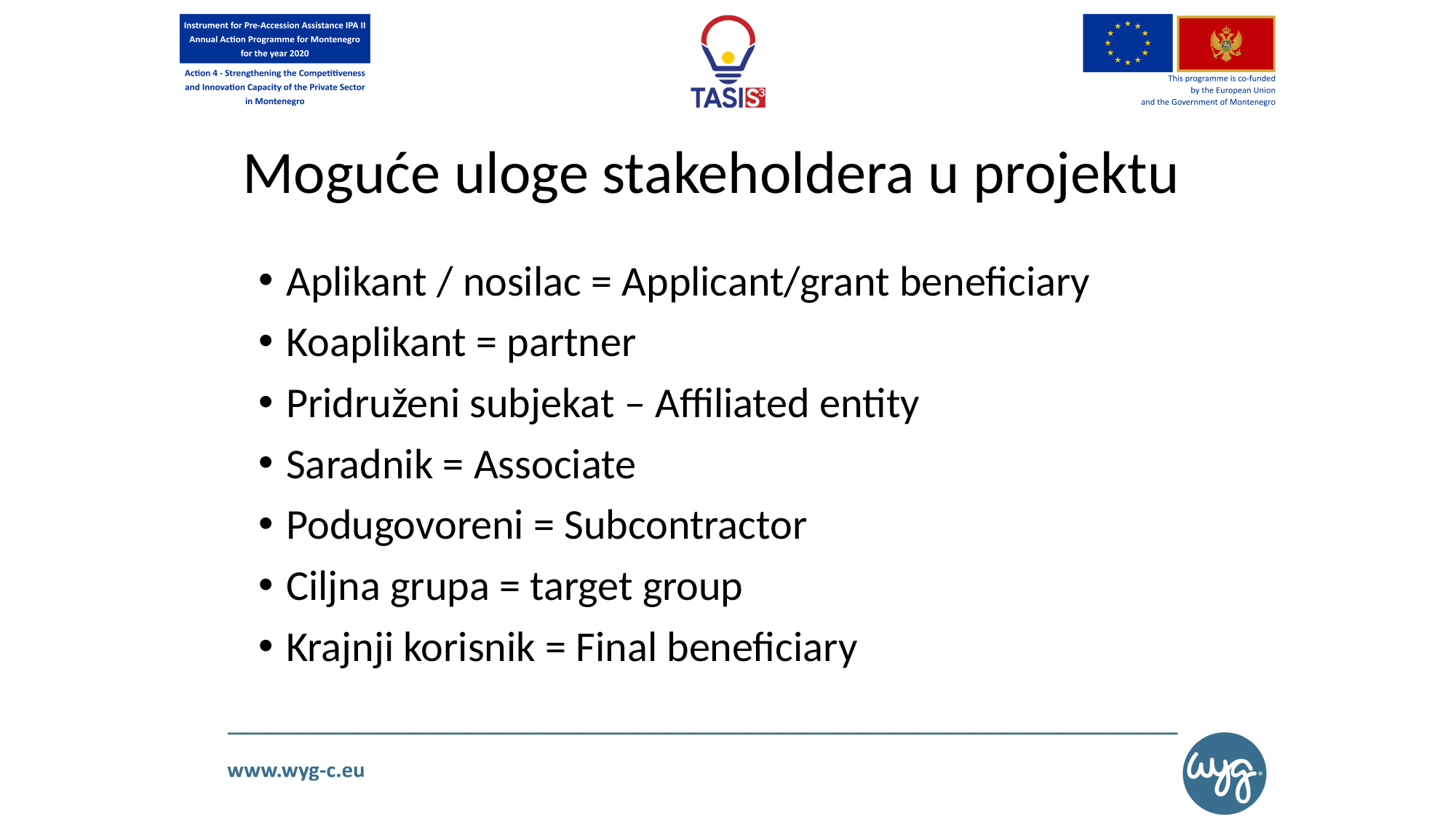

# Moguće uloge stakeholdera u projektu
Aplikant / nosilac = Applicant/grant beneficiary
Koaplikant = partner
Pridruženi subjekat – Affiliated entity
Saradnik = Associate
Podugovoreni = Subcontractor
Ciljna grupa = target group
Krajnji korisnik = Final beneficiary